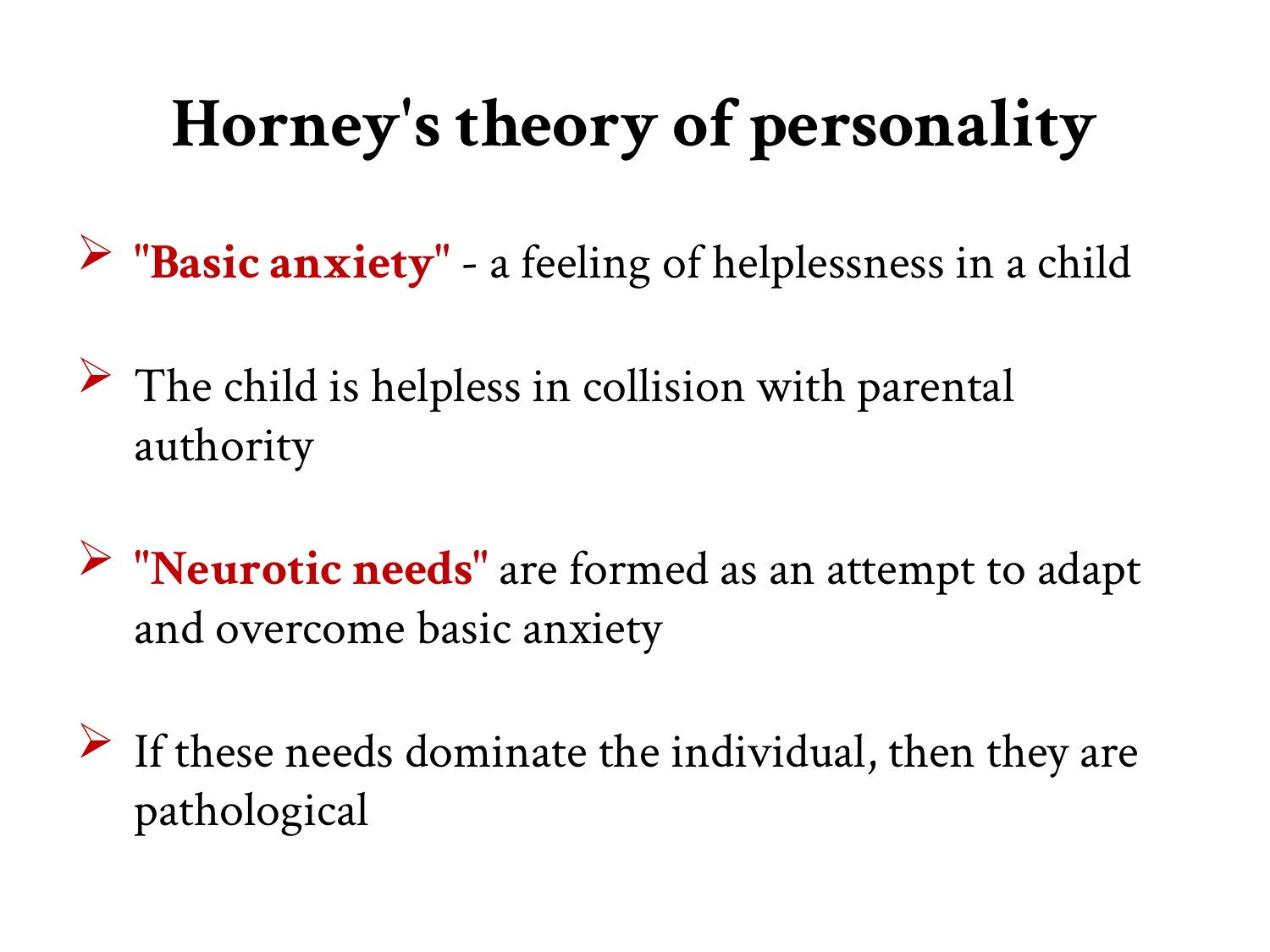

# Horney's theory of personality
"Basic anxiety" - a feeling of helplessness in a child
The child is helpless in collision with parental authority
"Neurotic needs" are formed as an attempt to adapt and overcome basic anxiety
If these needs dominate the individual, then they are pathological